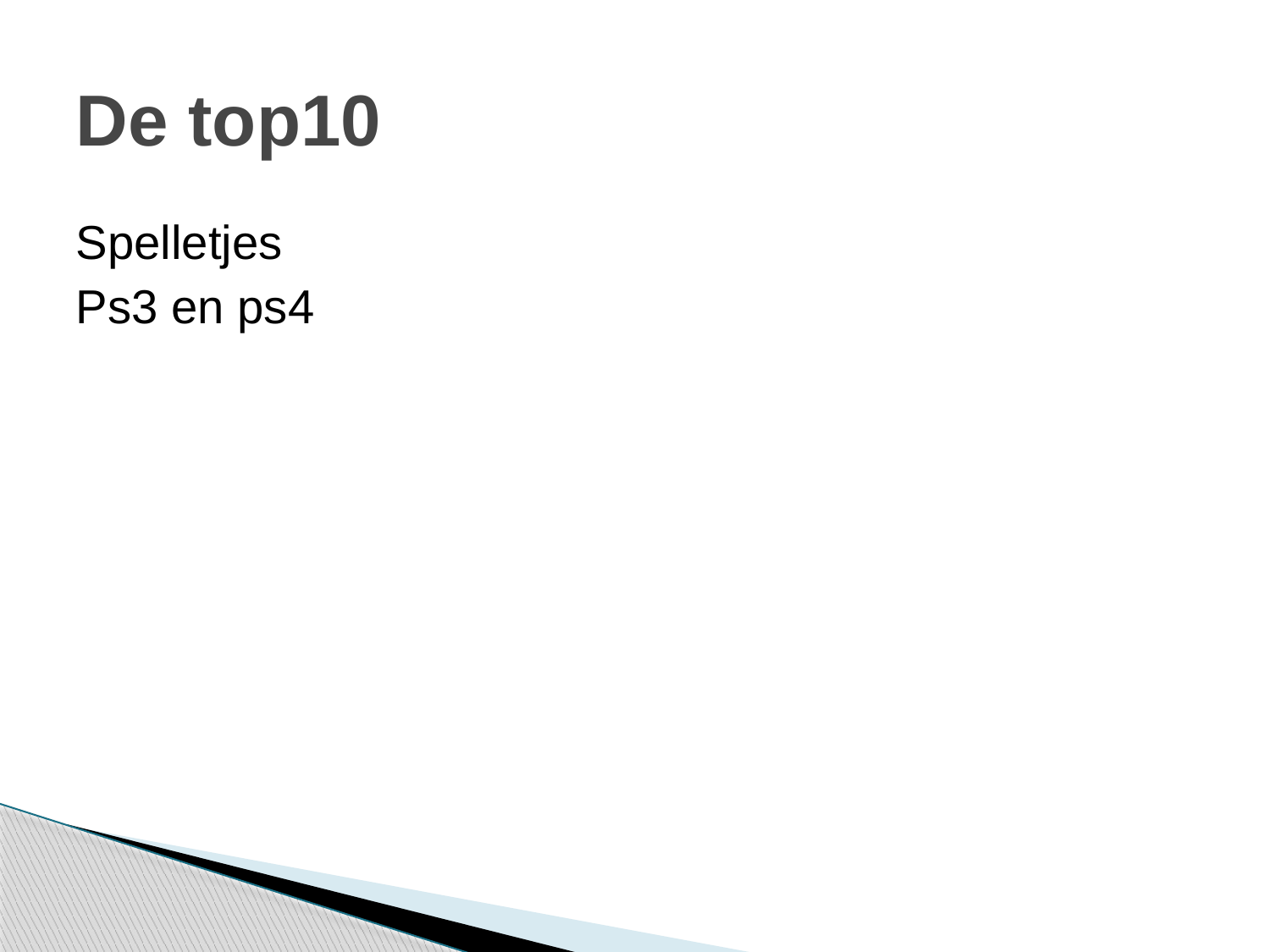

# De top10
Spelletjes
Ps3 en ps4